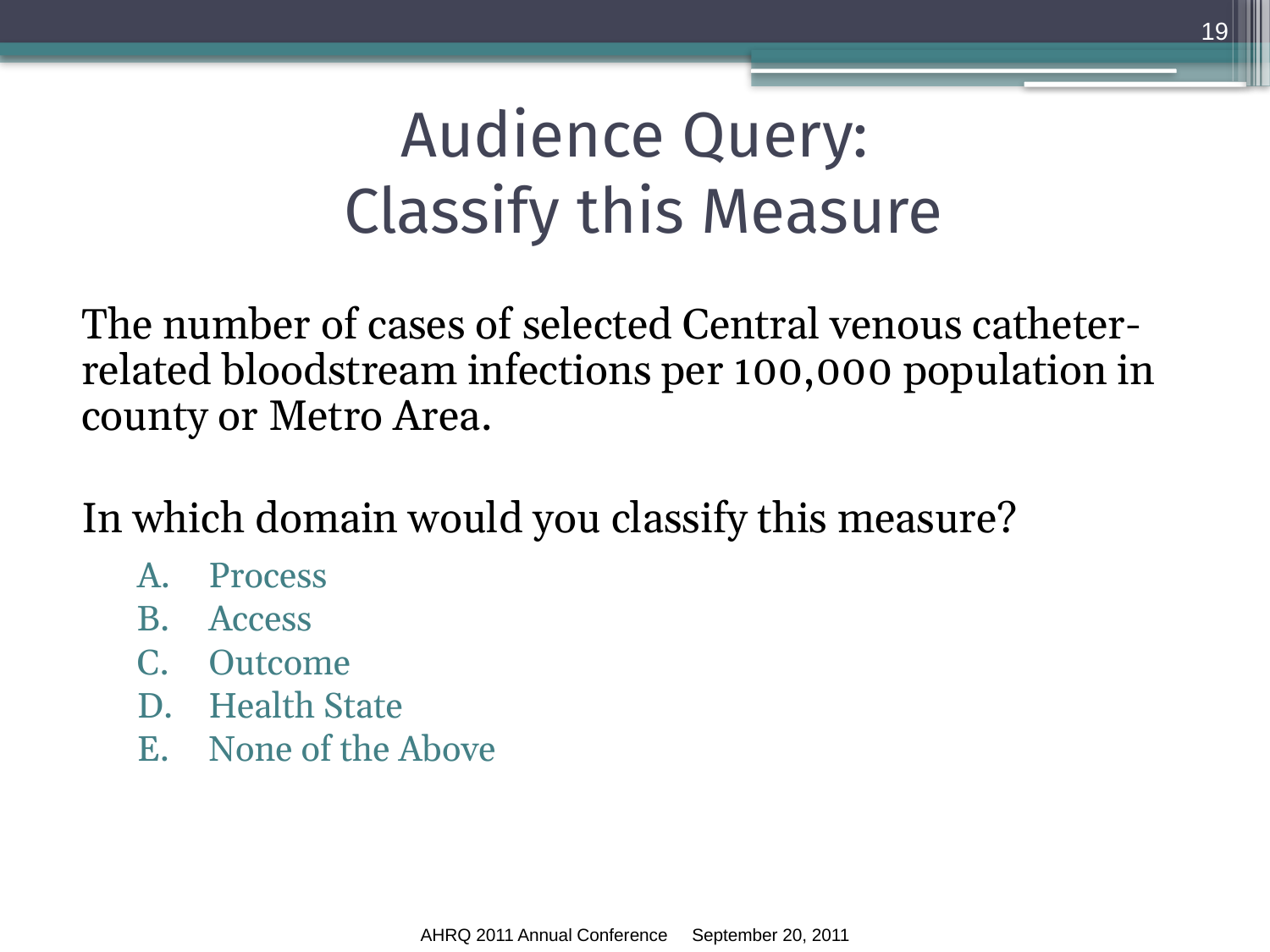

19
# Audience Query: Classify this Measure
The number of cases of selected Central venous catheter-related bloodstream infections per 100,000 population in county or Metro Area.

In which domain would you classify this measure?
Process
Access
Outcome
Health State
None of the Above